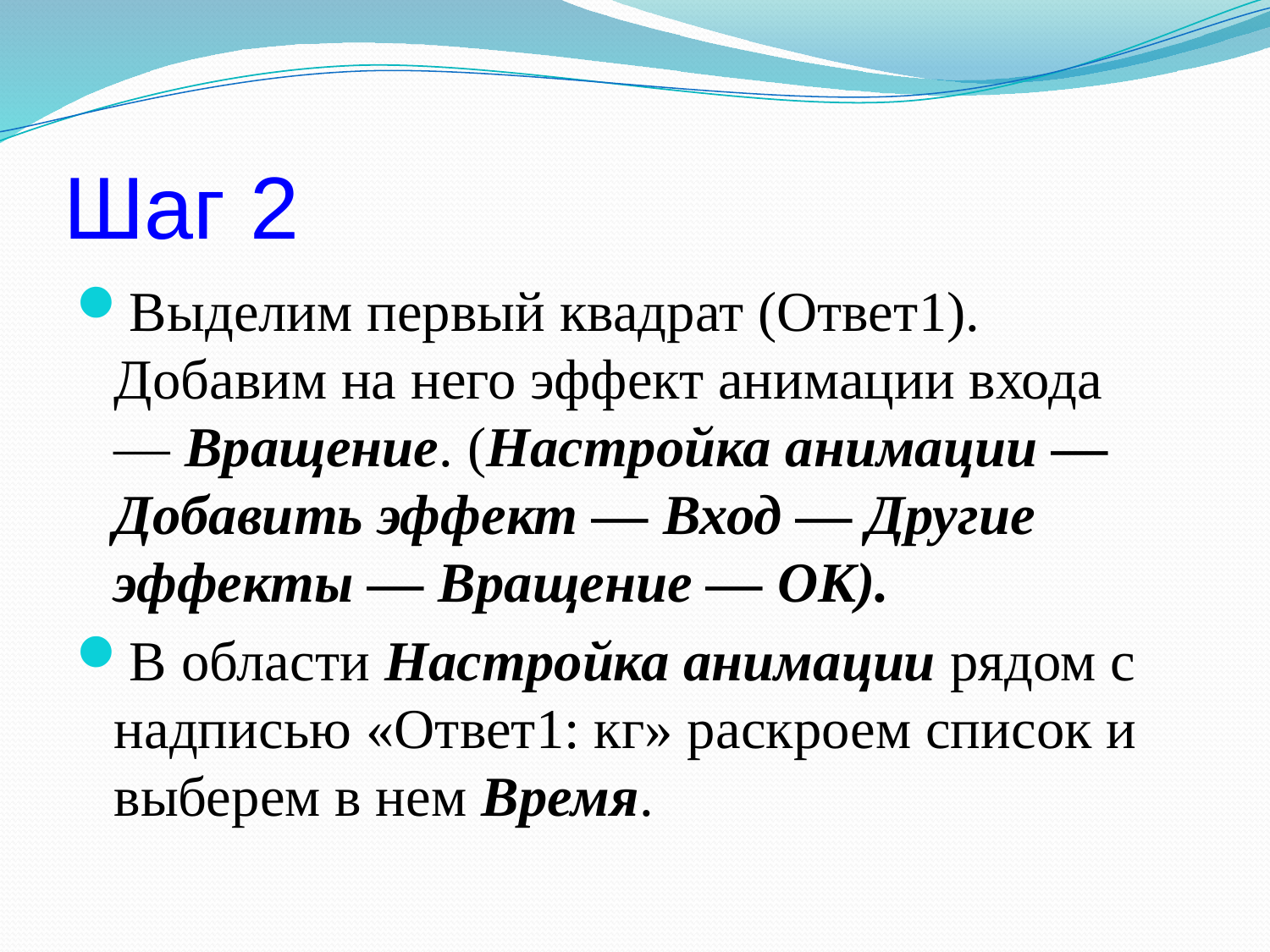

# Шаг 2
Выделим первый квадрат (Ответ1). Добавим на него эффект анимации входа — Вращение. (Настройка анимации — Добавить эффект — Вход — Другие эффекты — Вращение — ОК).
В области Настройка анимации рядом с надписью «Ответ1: кг» раскроем список и выберем в нем Время.